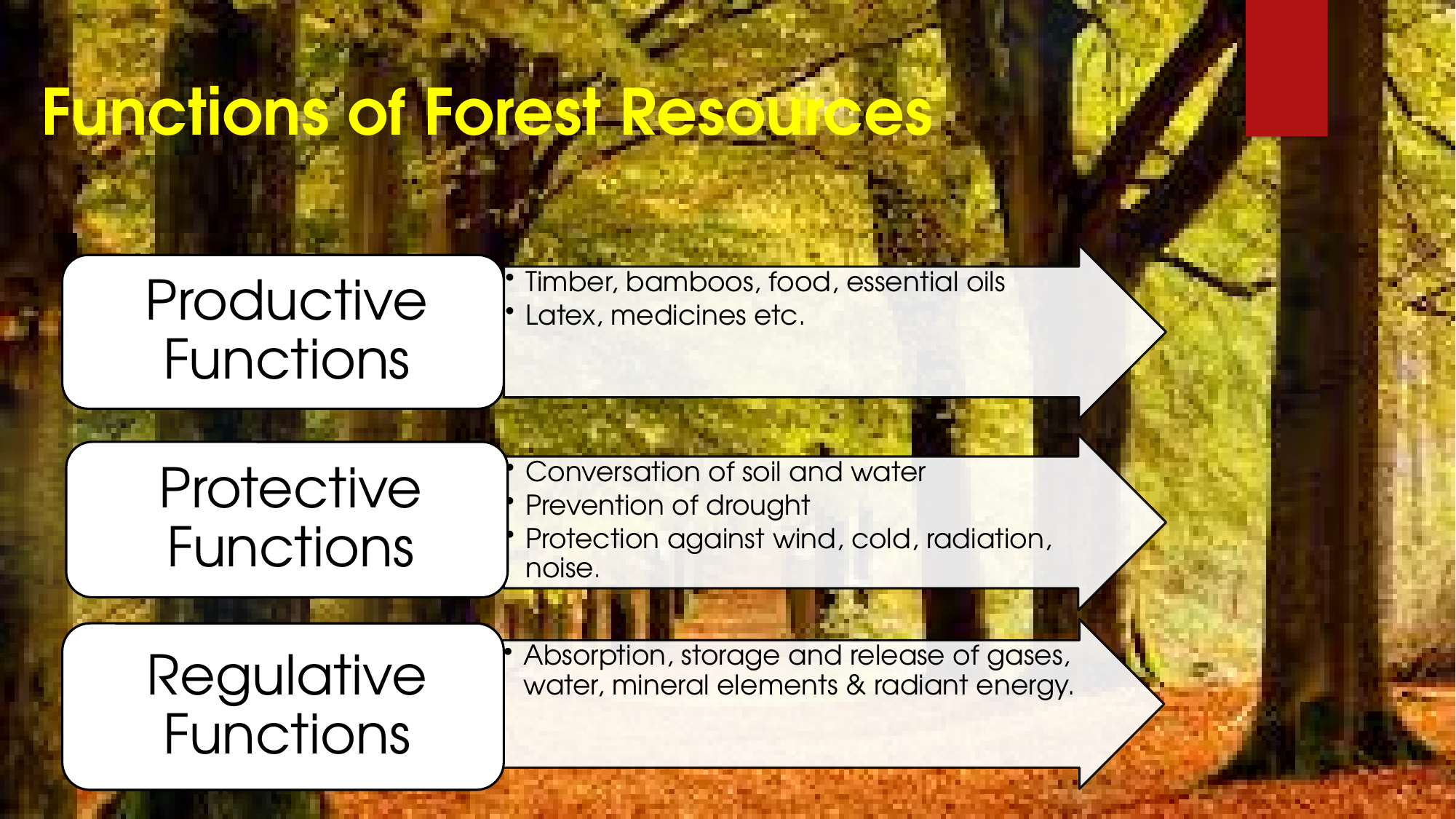

# Functions of Forest Resources
Timber, bamboos, food, essential oils
Latex, medicines etc.
Productive Functions
Conversation of soil and water
Prevention of drought
Protection against wind, cold, radiation, noise.
Protective Functions
Absorption, storage and release of gases, water, mineral elements & radiant energy.

Regulative Functions